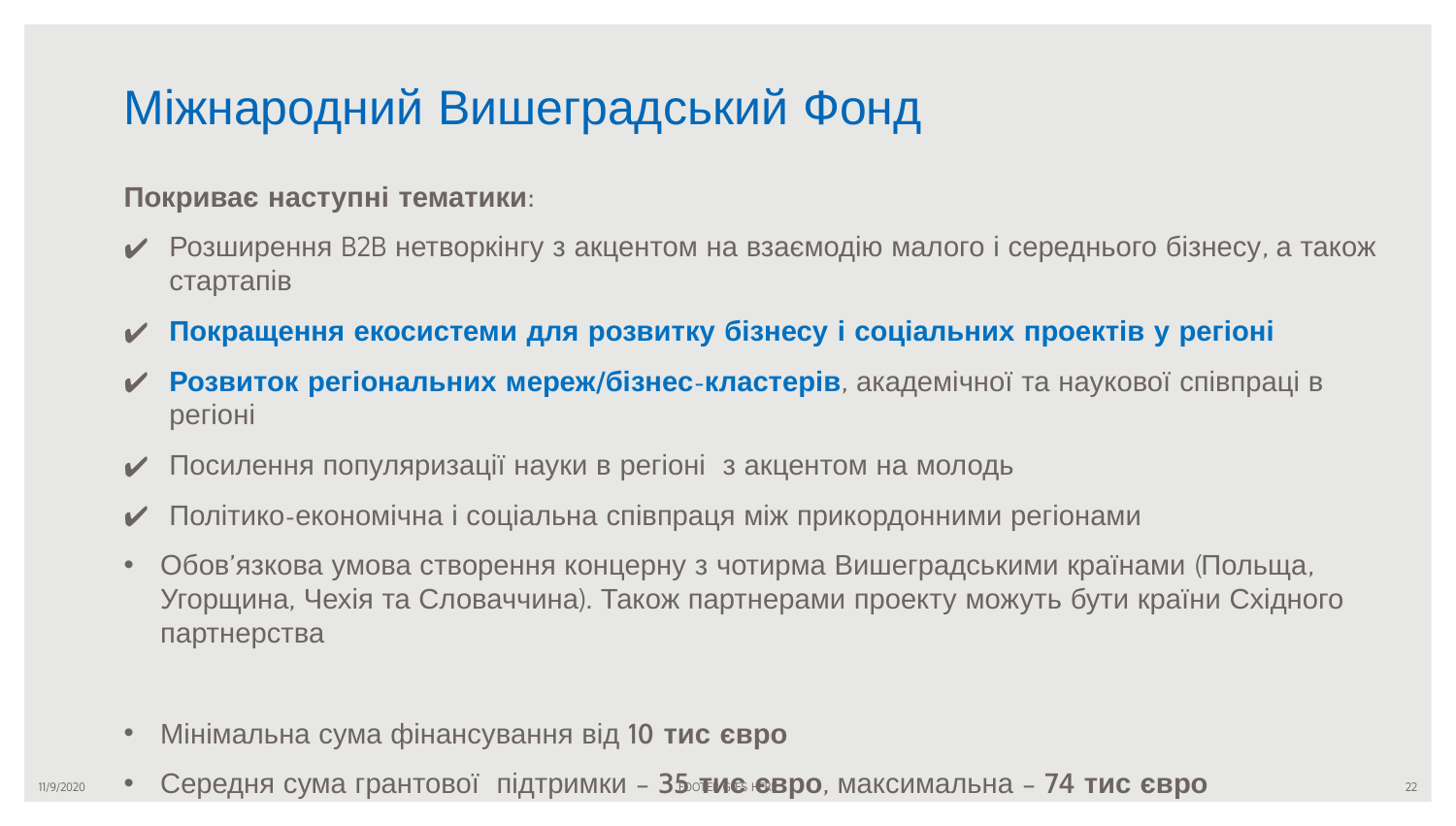

# Міжнародний Вишеградський Фонд
Покриває наступні тематики:
Розширення B2B нетворкінгу з акцентом на взаємодію малого і середнього бізнесу, а також стартапів
Покращення екосистеми для розвитку бізнесу і соціальних проектів у регіоні
Розвиток регіональних мереж/бізнес-кластерів, академічної та наукової співпраці в регіоні
Посилення популяризації науки в регіоні  з акцентом на молодь
Політико-економічна і соціальна співпраця між прикордонними регіонами
Обов’язкова умова створення концерну з чотирма Вишеградськими країнами (Польща, Угорщина, Чехія та Словаччина). Також партнерами проекту можуть бути країни Східного партнерства

Мінімальна сума фінансування від 10 тис євро
Середня сума грантової  підтримки – 35 тис євро, максимальна – 74 тис євро
11/9/2020
FOOTER GOES HERE
22